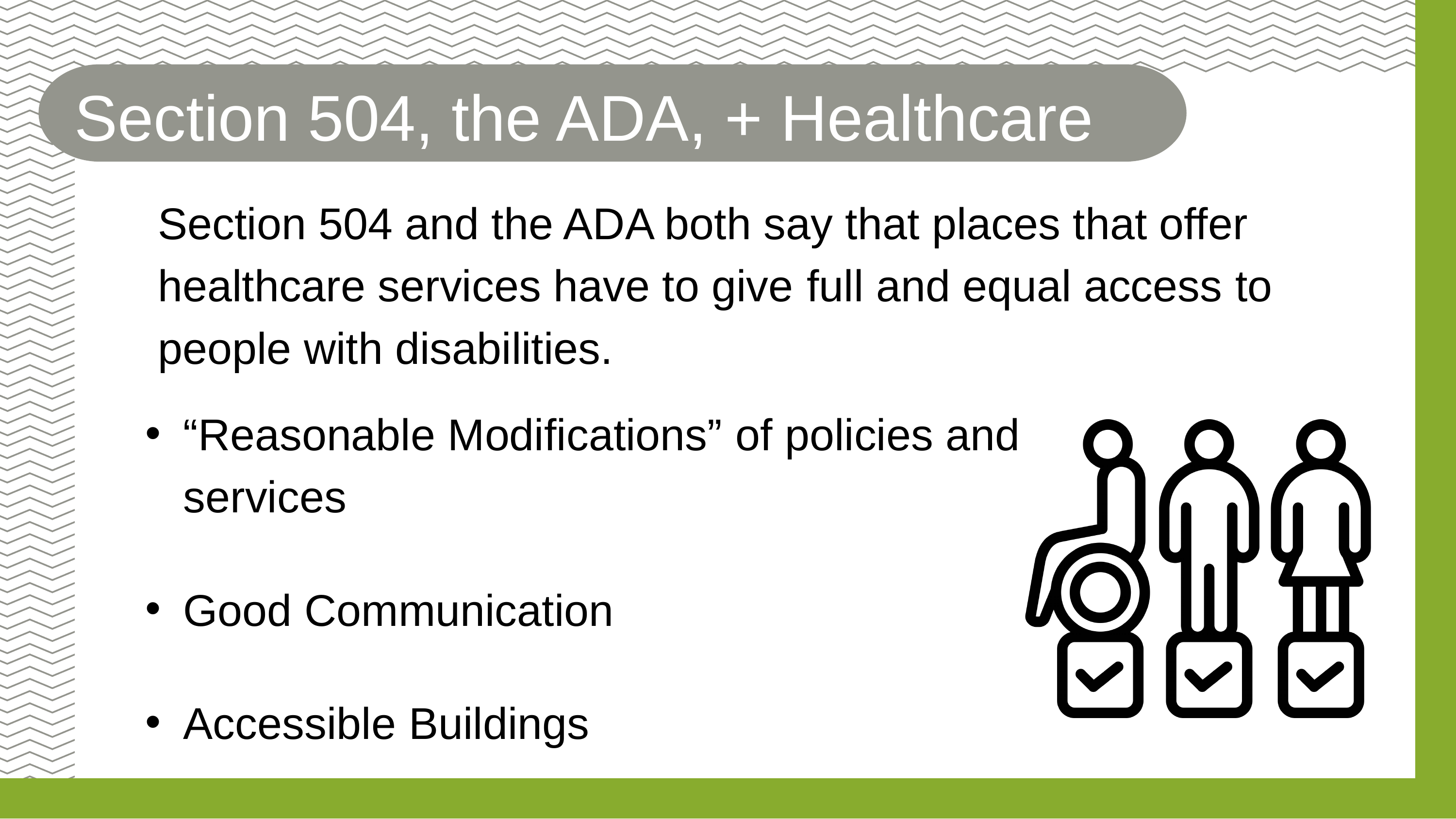

Section 504, the ADA, + Healthcare

Section 504 and the ADA both say that places that offer healthcare services have to give full and equal access to people with disabilities.

“Reasonable Modifications” of policies and services

Good Communication

Accessible Buildings